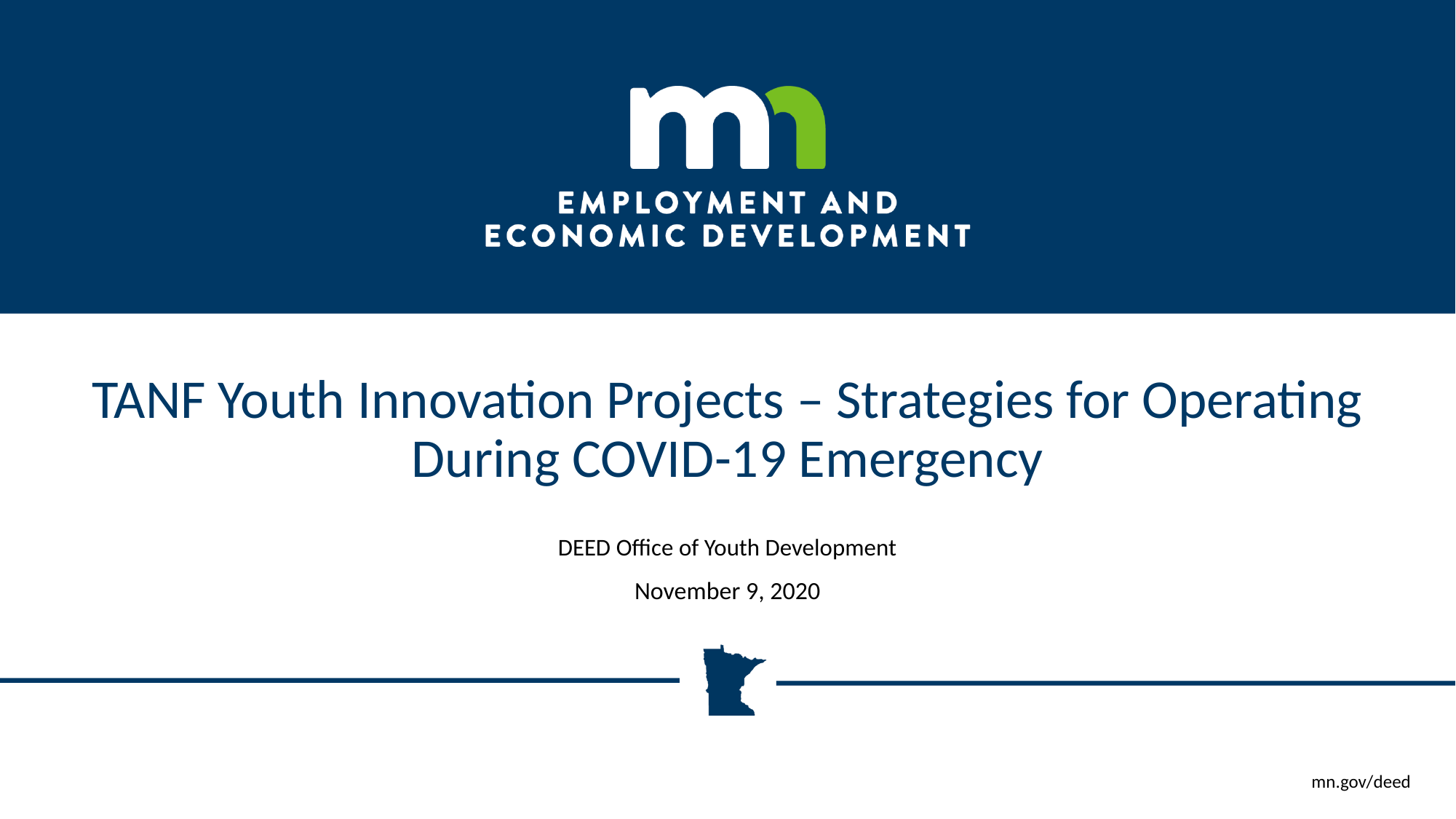

# TANF Youth Innovation Projects – Strategies for Operating During COVID-19 Emergency
DEED Office of Youth Development
November 9, 2020
mn.gov/deed